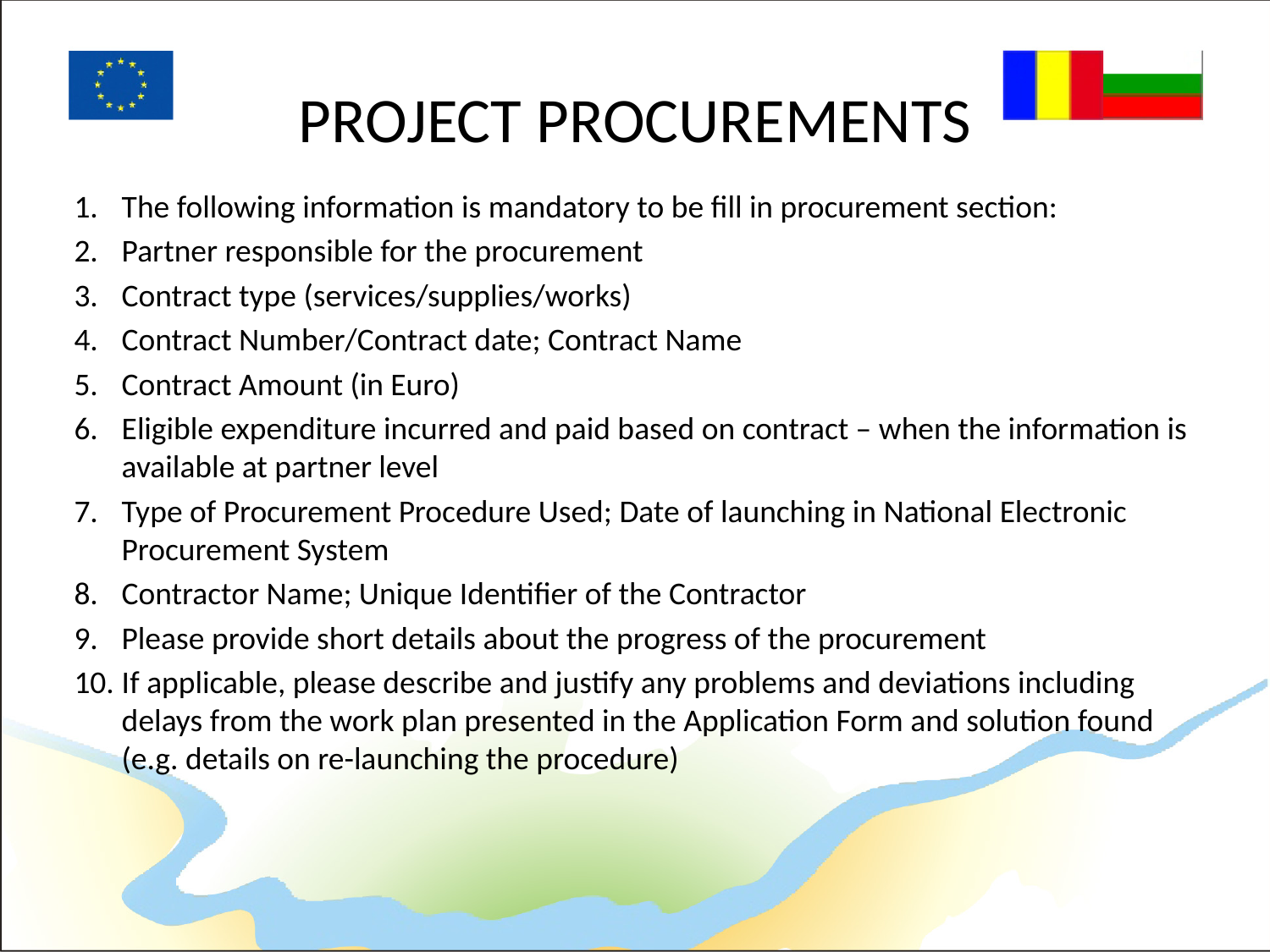

# PROJECT PROCUREMENTS
The following information is mandatory to be fill in procurement section:
Partner responsible for the procurement
Contract type (services/supplies/works)
Contract Number/Contract date; Contract Name
Contract Amount (in Euro)
Eligible expenditure incurred and paid based on contract – when the information is available at partner level
Type of Procurement Procedure Used; Date of launching in National Electronic Procurement System
Contractor Name; Unique Identifier of the Contractor
Please provide short details about the progress of the procurement
If applicable, please describe and justify any problems and deviations including delays from the work plan presented in the Application Form and solution found (e.g. details on re-launching the procedure)